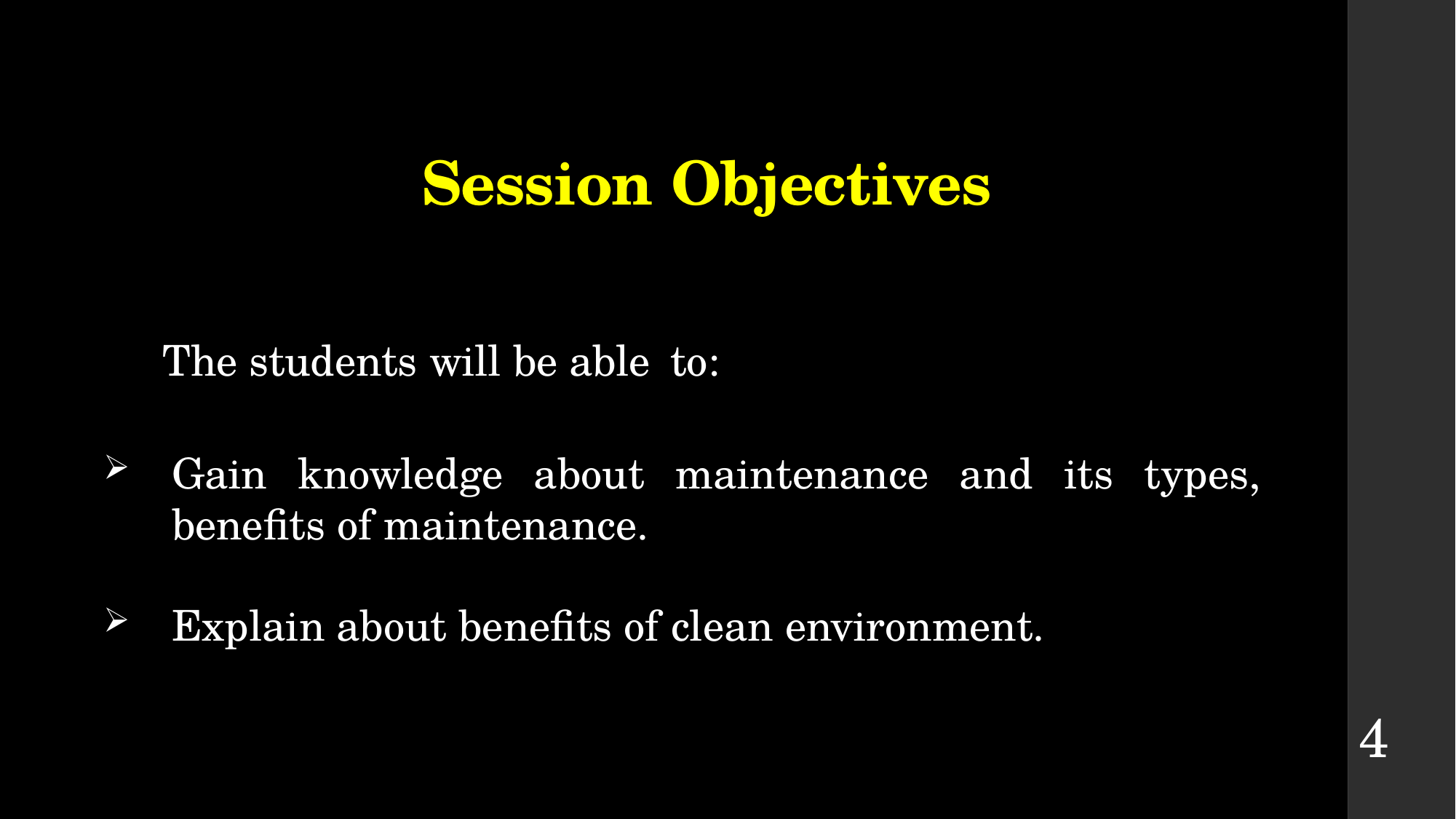

# Session Objectives
      The students will be able to:

Gain knowledge about maintenance and its types, benefits of maintenance.

Explain about benefits of clean environment.
4